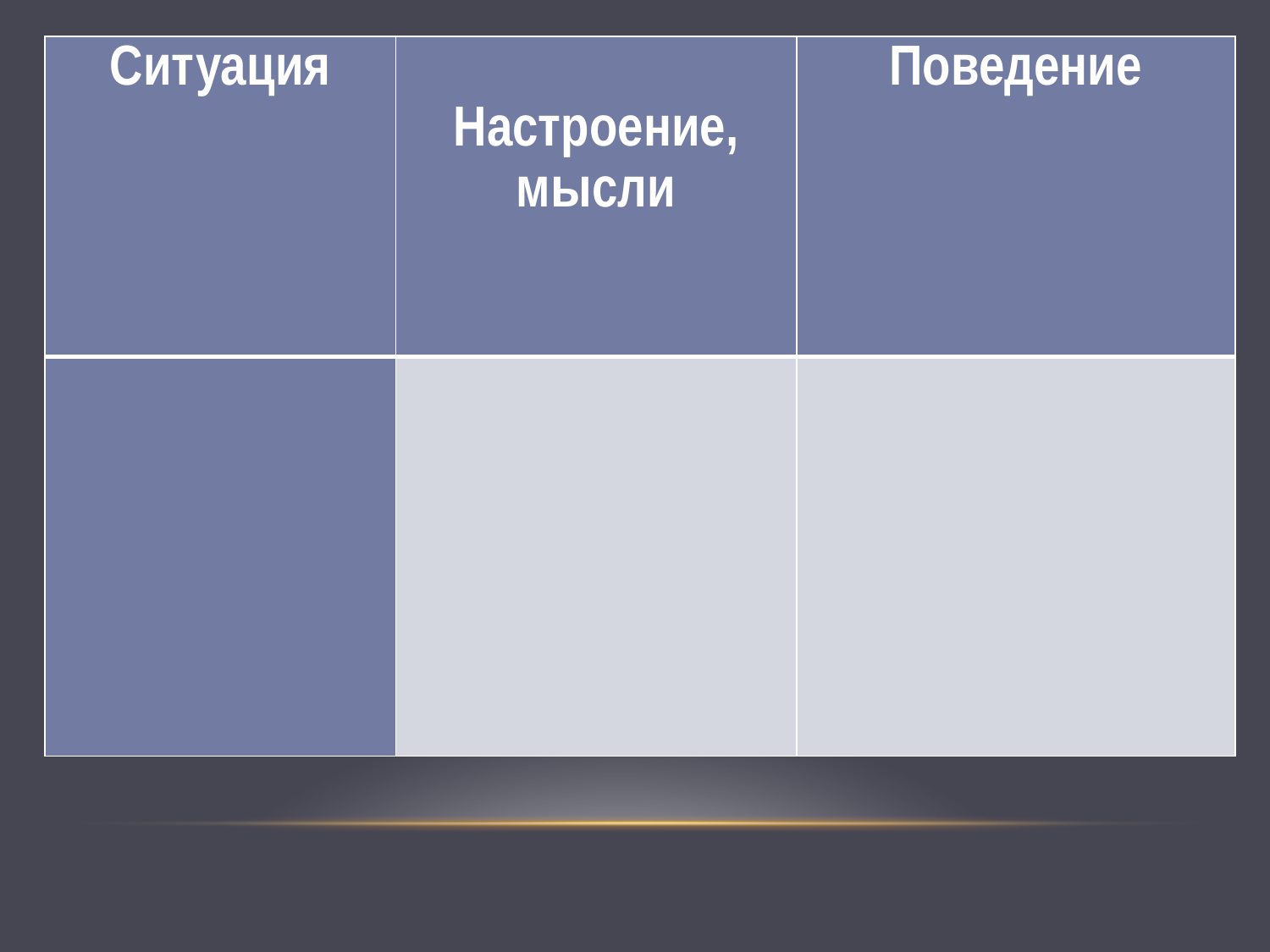

| Ситуация | Настроение, мысли | Поведение |
| --- | --- | --- |
|  |  |  |